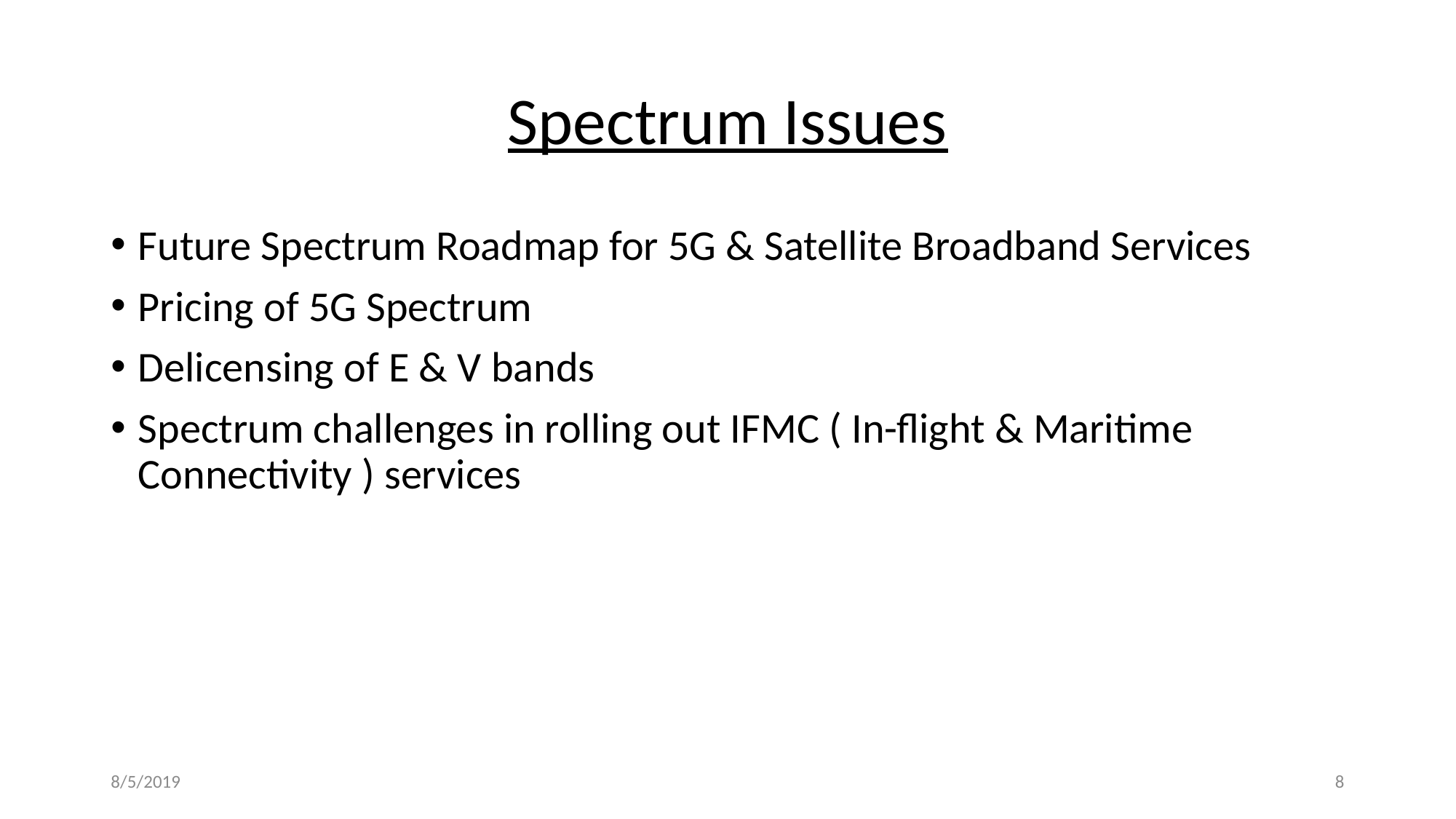

# Spectrum Issues
Future Spectrum Roadmap for 5G & Satellite Broadband Services
Pricing of 5G Spectrum
Delicensing of E & V bands
Spectrum challenges in rolling out IFMC ( In-flight & Maritime Connectivity ) services
8/5/2019
8